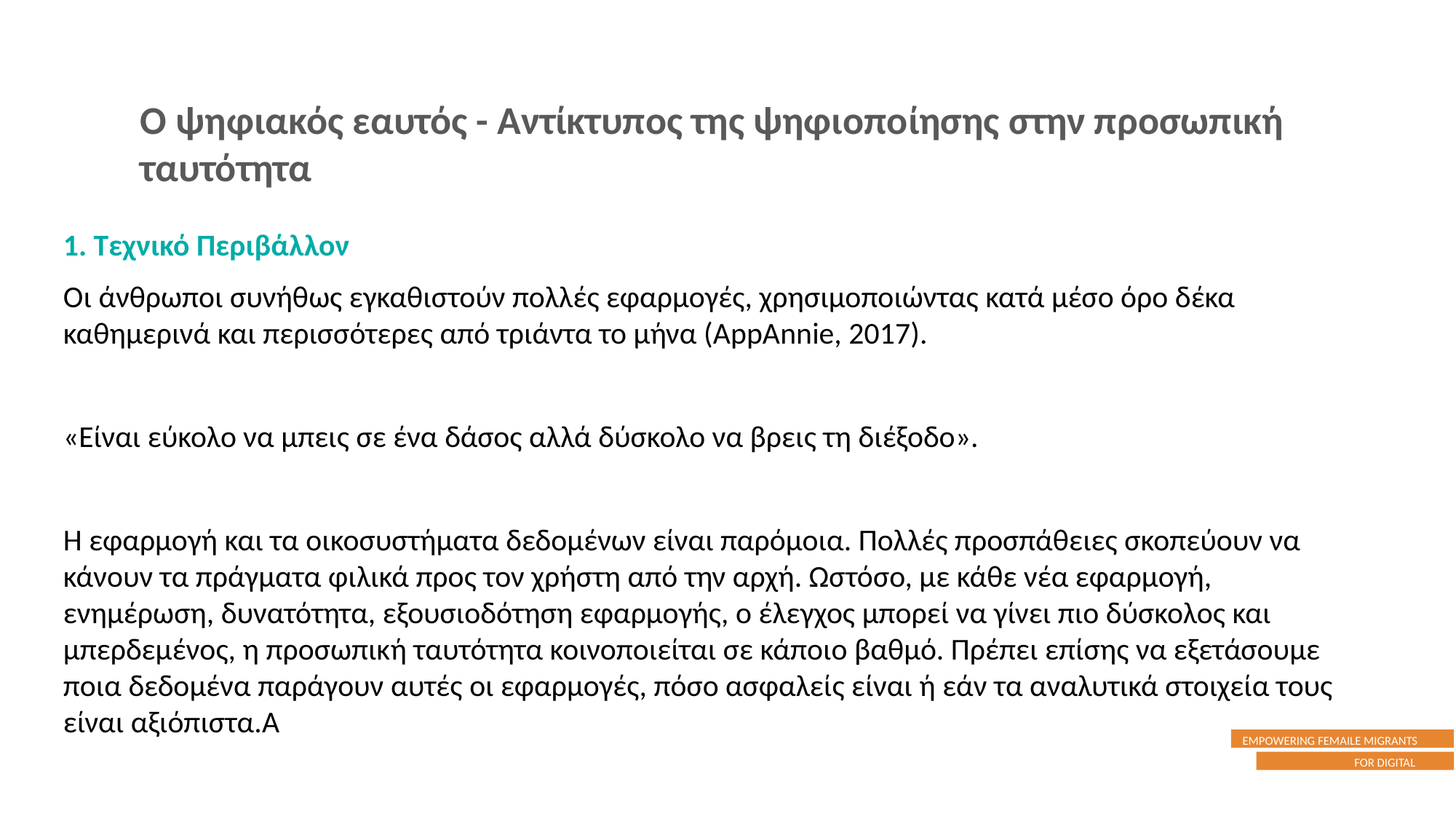

Ο ψηφιακός εαυτός - Αντίκτυπος της ψηφιοποίησης στην προσωπική ταυτότητα

1. Τεχνικό Περιβάλλον
Οι άνθρωποι συνήθως εγκαθιστούν πολλές εφαρμογές, χρησιμοποιώντας κατά μέσο όρο δέκα καθημερινά και περισσότερες από τριάντα το μήνα (AppAnnie, 2017).

«Είναι εύκολο να μπεις σε ένα δάσος αλλά δύσκολο να βρεις τη διέξοδο».

Η εφαρμογή και τα οικοσυστήματα δεδομένων είναι παρόμοια. Πολλές προσπάθειες σκοπεύουν να κάνουν τα πράγματα φιλικά προς τον χρήστη από την αρχή. Ωστόσο, με κάθε νέα εφαρμογή, ενημέρωση, δυνατότητα, εξουσιοδότηση εφαρμογής, ο έλεγχος μπορεί να γίνει πιο δύσκολος και μπερδεμένος, η προσωπική ταυτότητα κοινοποιείται σε κάποιο βαθμό. Πρέπει επίσης να εξετάσουμε ποια δεδομένα παράγουν αυτές οι εφαρμογές, πόσο ασφαλείς είναι ή εάν τα αναλυτικά στοιχεία τους είναι αξιόπιστα.Α